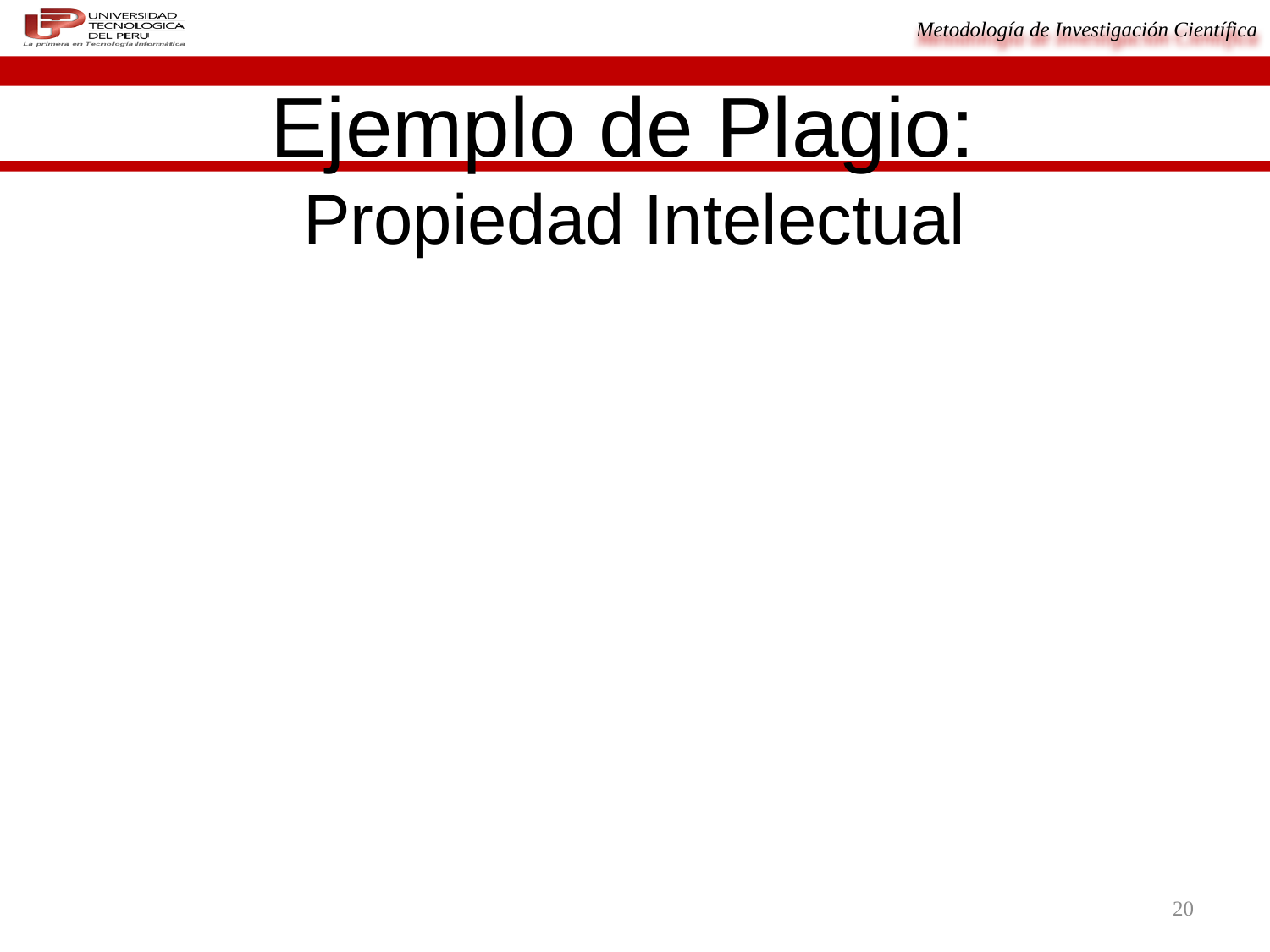

# Ejemplo de Plagio: Propiedad Intelectual
Propiedad Intelectual: labor creativa de alguien, en la que invirtió esfuerzo y tiempo.

¿Tenemos derecho de apropiarnos sin remuneración ni reconocimiento para el autor?
20